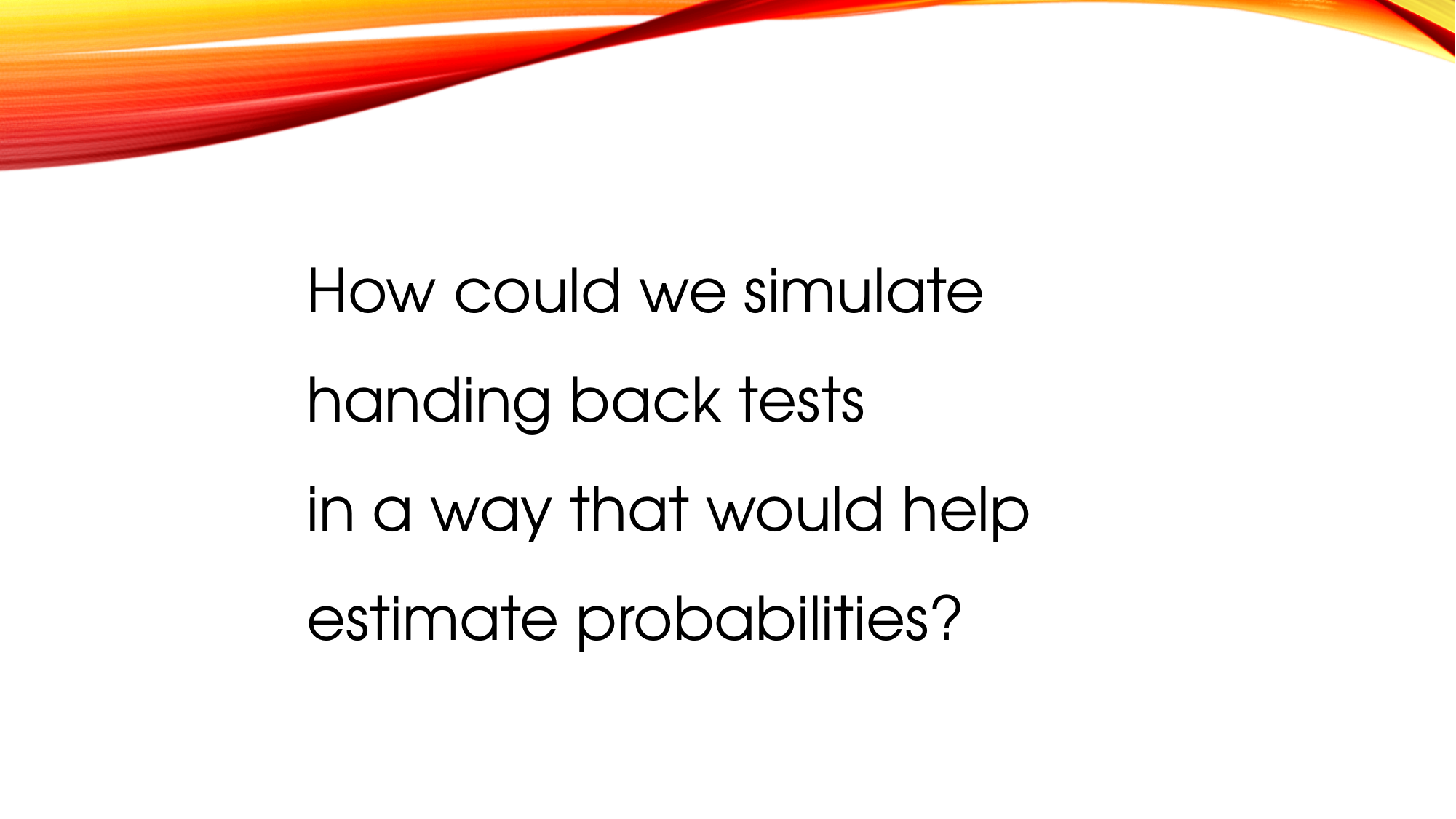

How could we simulate
handing back tests
in a way that would help
estimate probabilities?